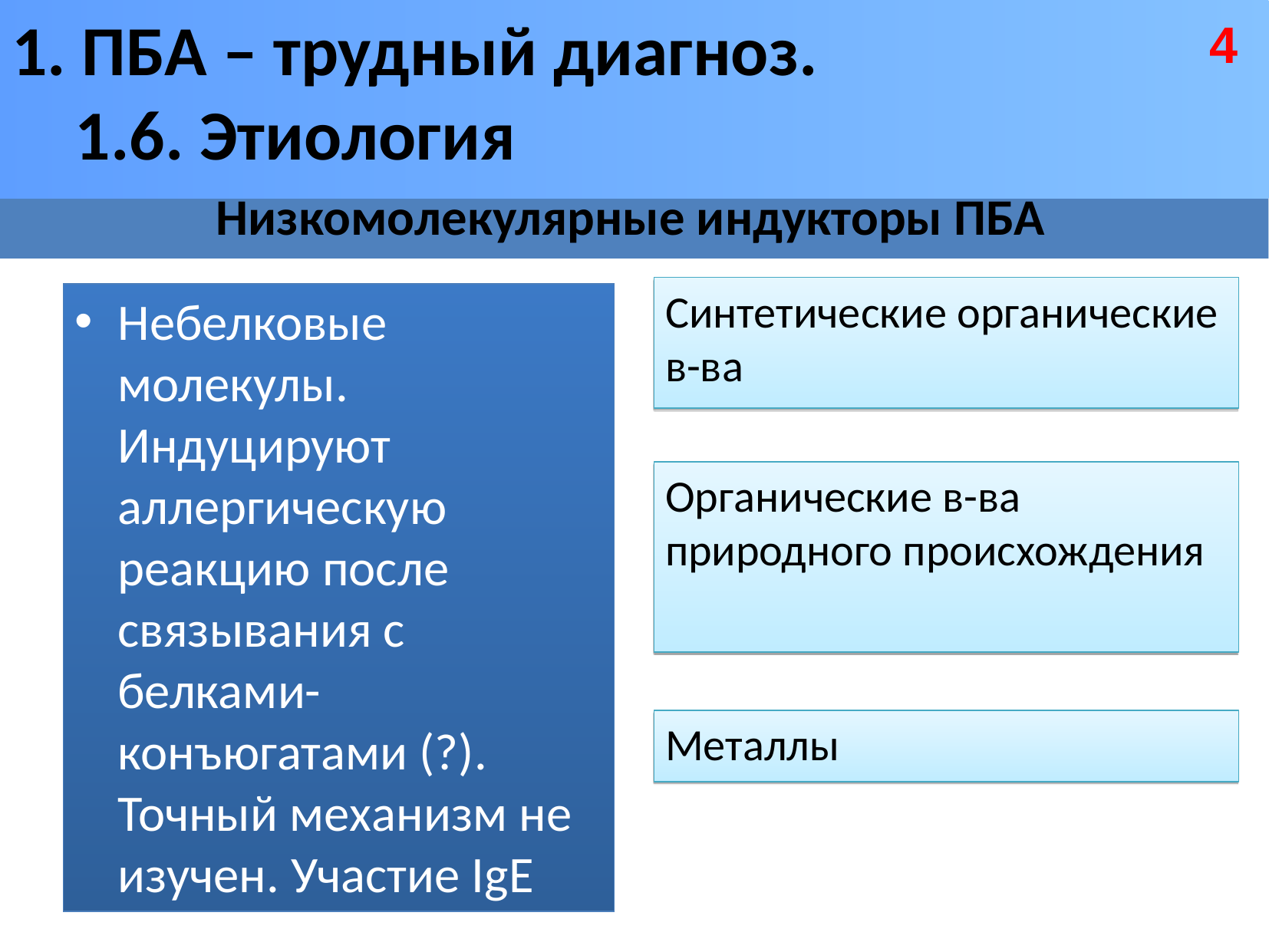

ПБА – трудный диагноз.
    1.6. Этиология
4
Низкомолекулярные индукторы ПБА
Синтетические органические в-ва
Небелковые молекулы. Индуцируют аллергическую реакцию после связывания с белками-конъюгатами (?). Точный механизм не изучен. Участие IgЕ удается установить не всегда (!)
Органические в-ва природного происхождения
Металлы